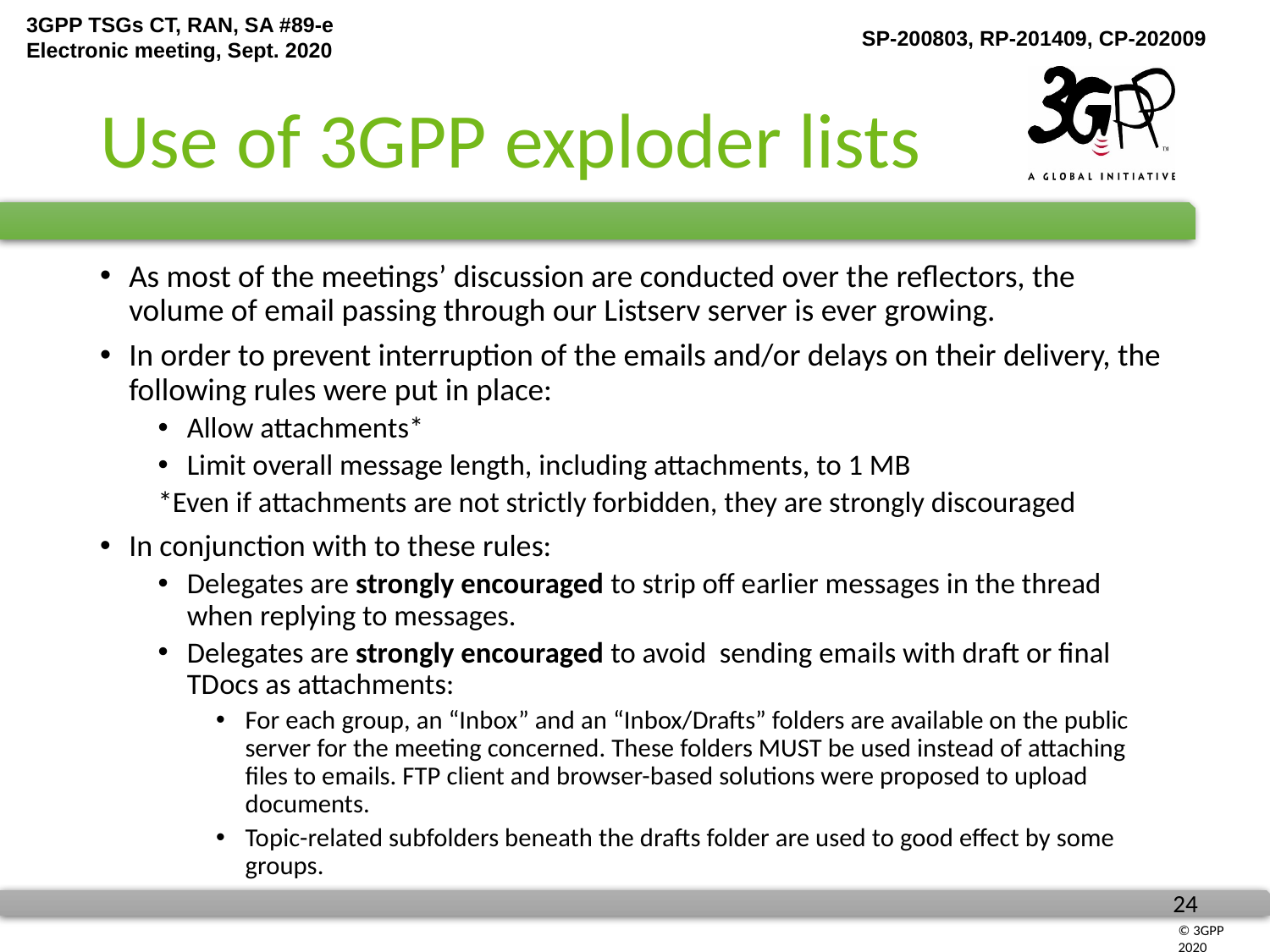

# Use of 3GPP exploder lists
As most of the meetings’ discussion are conducted over the reflectors, the volume of email passing through our Listserv server is ever growing.
In order to prevent interruption of the emails and/or delays on their delivery, the following rules were put in place:
Allow attachments*
Limit overall message length, including attachments, to 1 MB
*Even if attachments are not strictly forbidden, they are strongly discouraged
In conjunction with to these rules:
Delegates are strongly encouraged to strip off earlier messages in the thread when replying to messages.
Delegates are strongly encouraged to avoid  sending emails with draft or final TDocs as attachments:
For each group, an “Inbox” and an “Inbox/Drafts” folders are available on the public server for the meeting concerned. These folders MUST be used instead of attaching files to emails. FTP client and browser-based solutions were proposed to upload documents.
Topic-related subfolders beneath the drafts folder are used to good effect by some groups.